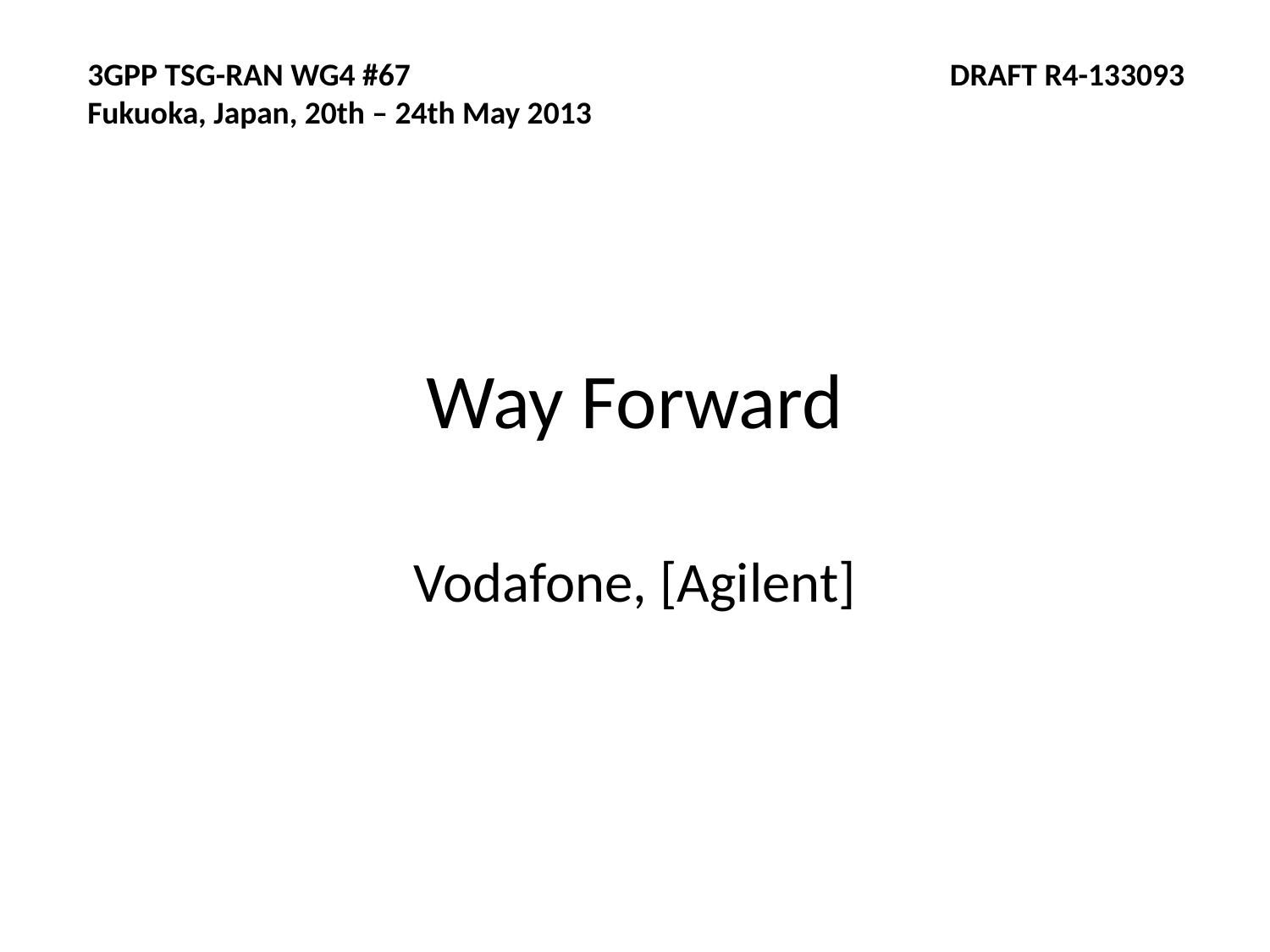

3GPP TSG-RAN WG4 #67				              DRAFT R4-133093 Fukuoka, Japan, 20th – 24th May 2013
# Way Forward
Vodafone, [Agilent]